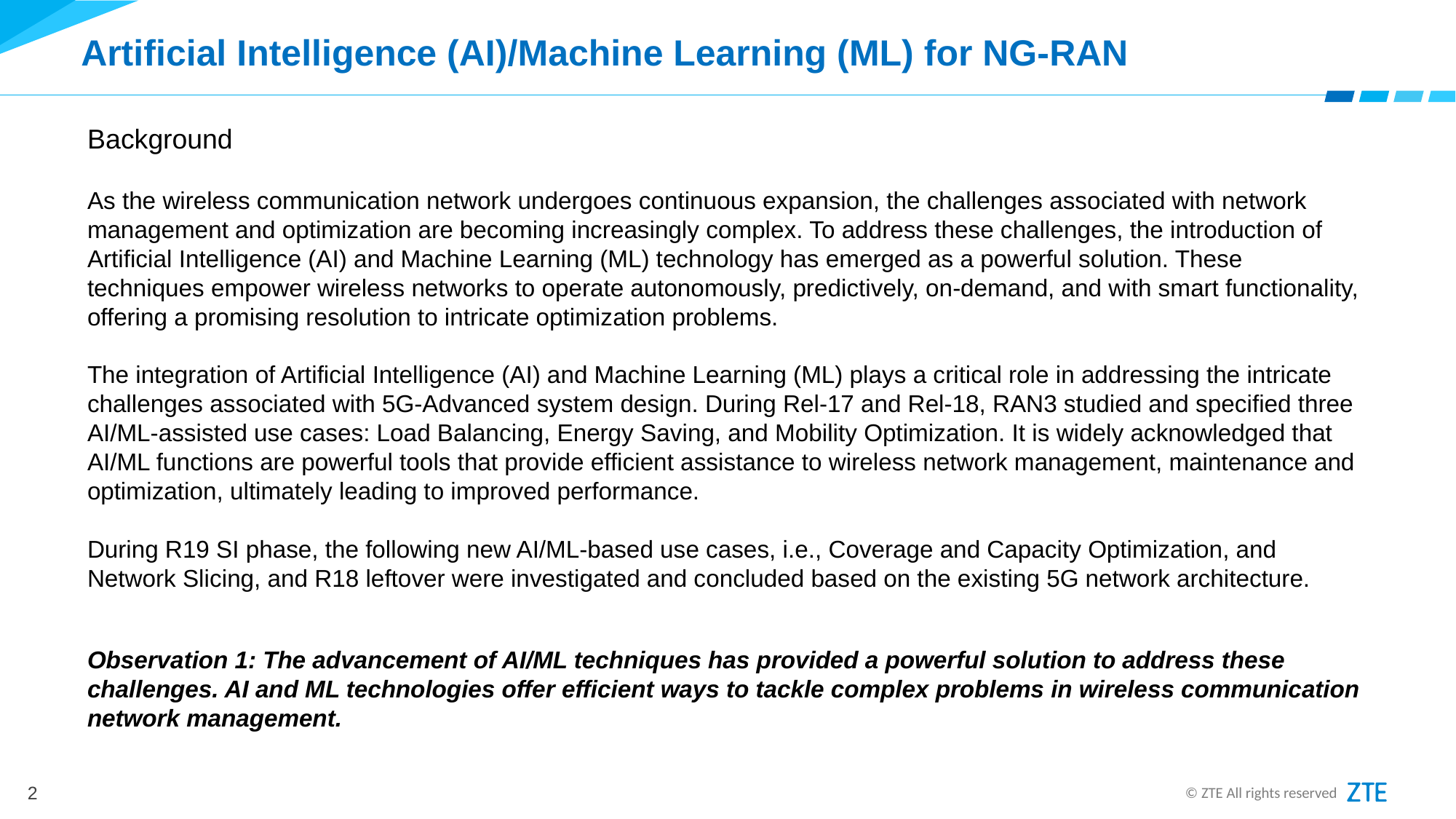

# Artificial Intelligence (AI)/Machine Learning (ML) for NG-RAN
Background
As the wireless communication network undergoes continuous expansion, the challenges associated with network management and optimization are becoming increasingly complex. To address these challenges, the introduction of Artificial Intelligence (AI) and Machine Learning (ML) technology has emerged as a powerful solution. These techniques empower wireless networks to operate autonomously, predictively, on-demand, and with smart functionality, offering a promising resolution to intricate optimization problems.

The integration of Artificial Intelligence (AI) and Machine Learning (ML) plays a critical role in addressing the intricate challenges associated with 5G-Advanced system design. During Rel-17 and Rel-18, RAN3 studied and specified three AI/ML-assisted use cases: Load Balancing, Energy Saving, and Mobility Optimization. It is widely acknowledged that AI/ML functions are powerful tools that provide efficient assistance to wireless network management, maintenance and optimization, ultimately leading to improved performance.

During R19 SI phase, the following new AI/ML-based use cases, i.e., Coverage and Capacity Optimization, and Network Slicing, and R18 leftover were investigated and concluded based on the existing 5G network architecture.
Observation 1: The advancement of AI/ML techniques has provided a powerful solution to address these challenges. AI and ML technologies offer efficient ways to tackle complex problems in wireless communication network management.